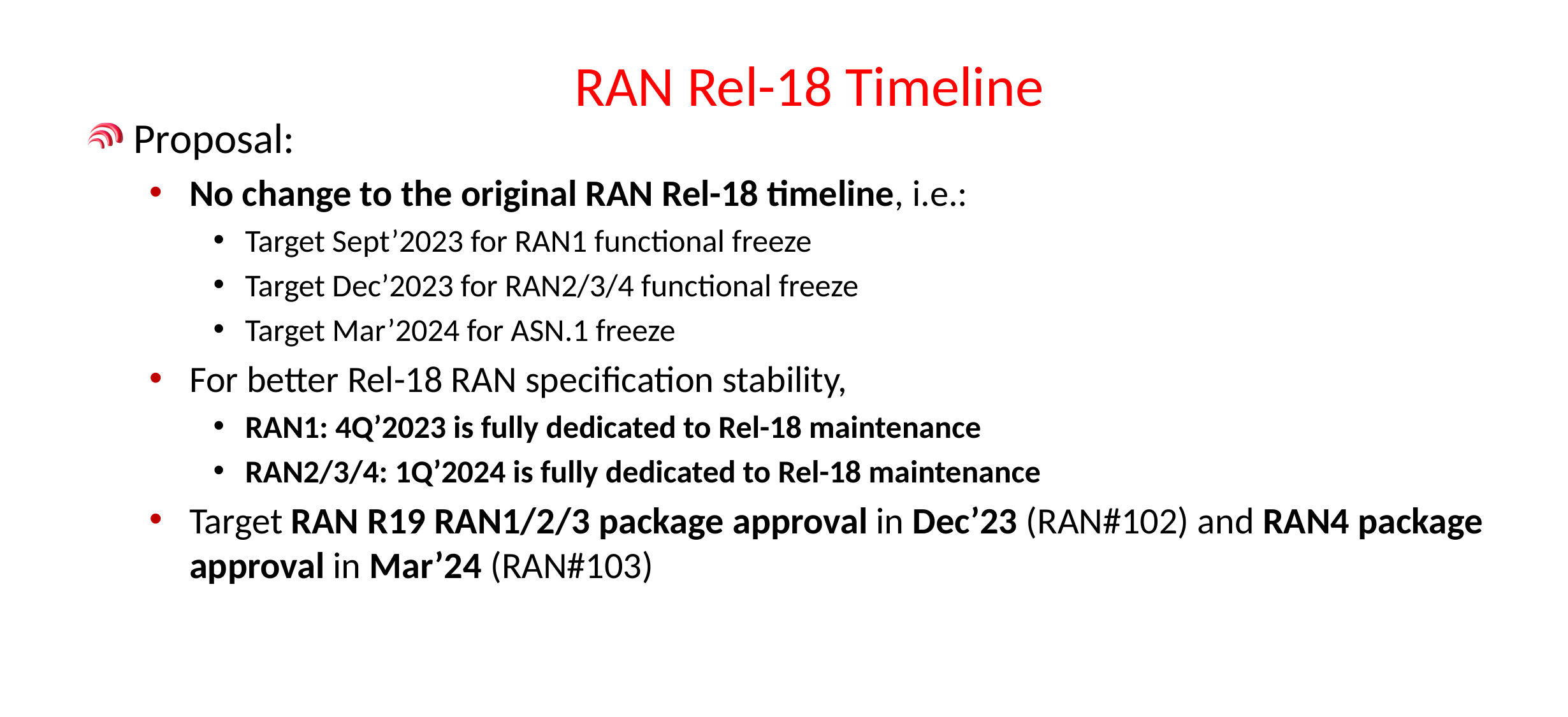

# RAN Rel-18 Timeline
Proposal:
No change to the original RAN Rel-18 timeline, i.e.:
Target Sept’2023 for RAN1 functional freeze
Target Dec’2023 for RAN2/3/4 functional freeze
Target Mar’2024 for ASN.1 freeze
For better Rel-18 RAN specification stability,
RAN1: 4Q’2023 is fully dedicated to Rel-18 maintenance
RAN2/3/4: 1Q’2024 is fully dedicated to Rel-18 maintenance
Target RAN R19 RAN1/2/3 package approval in Dec’23 (RAN#102) and RAN4 package approval in Mar’24 (RAN#103)